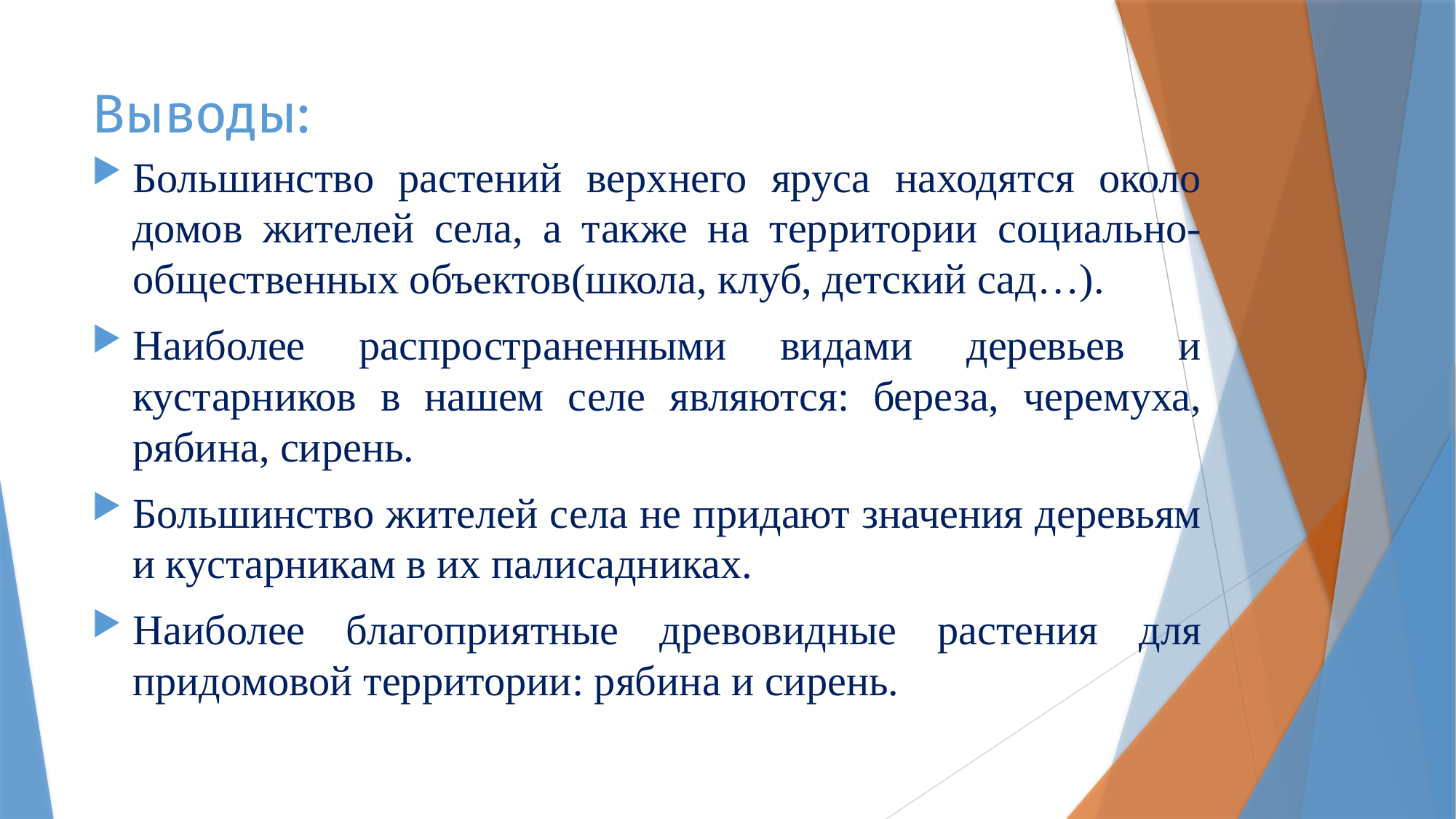

# Выводы:
Большинство растений верхнего яруса находятся около домов жителей села, а также на территории социально-общественных объектов(школа, клуб, детский сад…).
Наиболее распространенными видами деревьев и кустарников в нашем селе являются: береза, черемуха, рябина, сирень.
Большинство жителей села не придают значения деревьям и кустарникам в их палисадниках.
Наиболее благоприятные древовидные растения для придомовой территории: рябина и сирень.